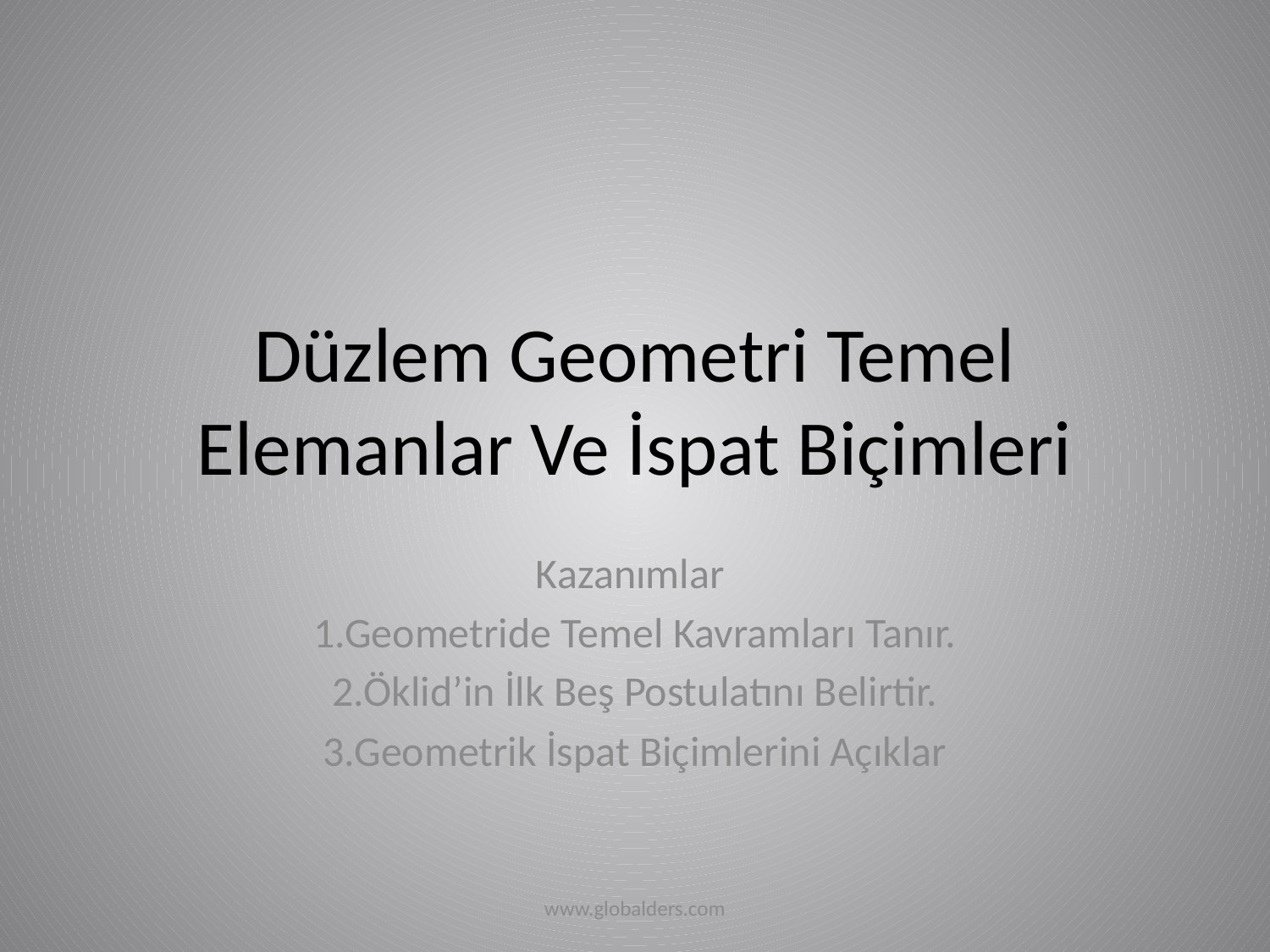

# Düzlem Geometri Temel Elemanlar Ve İspat Biçimleri
Kazanımlar
1.Geometride Temel Kavramları Tanır.
2.Öklid’in İlk Beş Postulatını Belirtir.
3.Geometrik İspat Biçimlerini Açıklar
www.globalders.com